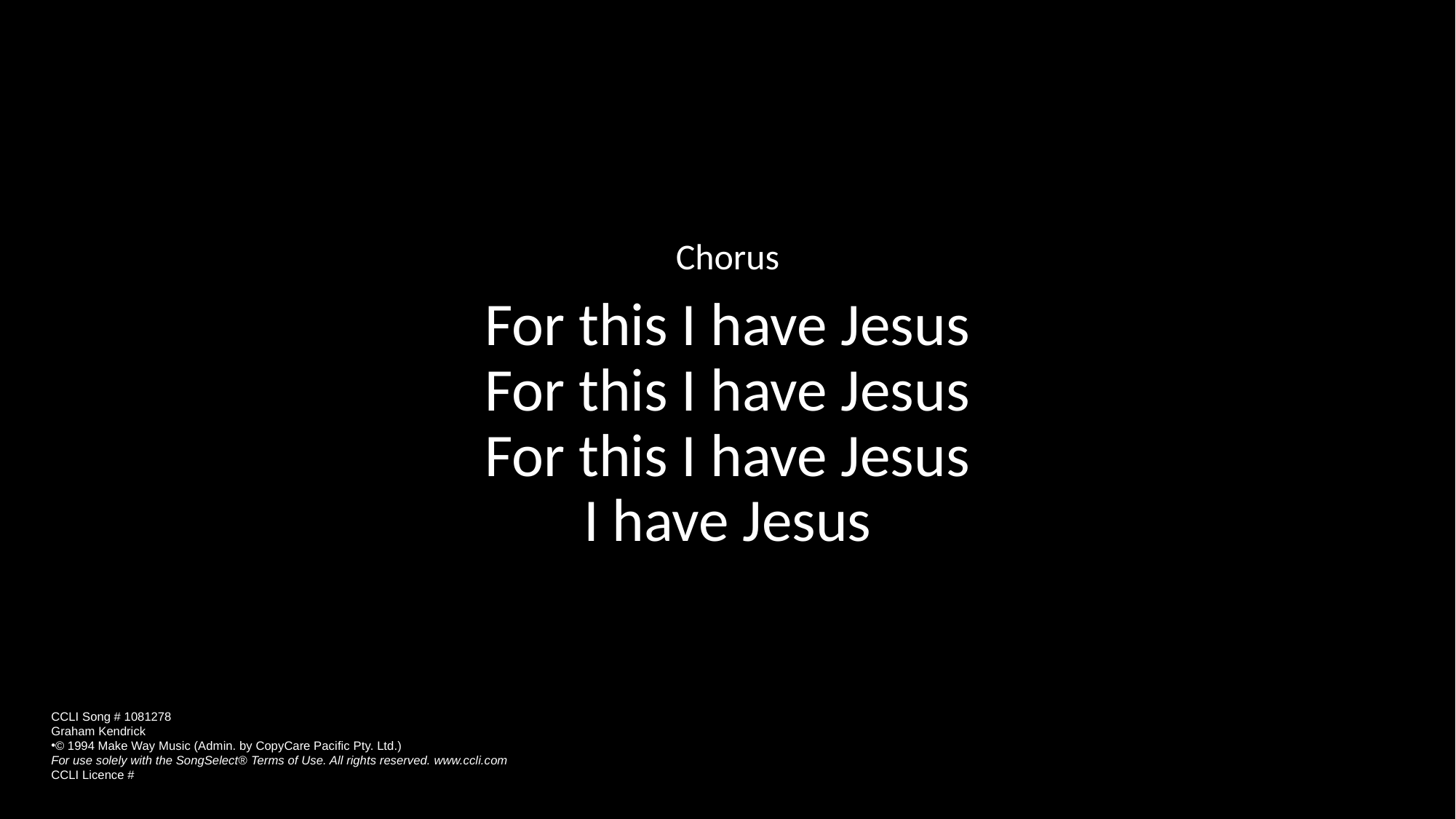

Chorus
For this I have Jesus
For this I have Jesus
For this I have Jesus
I have Jesus
CCLI Song # 1081278
Graham Kendrick
© 1994 Make Way Music (Admin. by CopyCare Pacific Pty. Ltd.)
For use solely with the SongSelect® Terms of Use. All rights reserved. www.ccli.com
CCLI Licence #